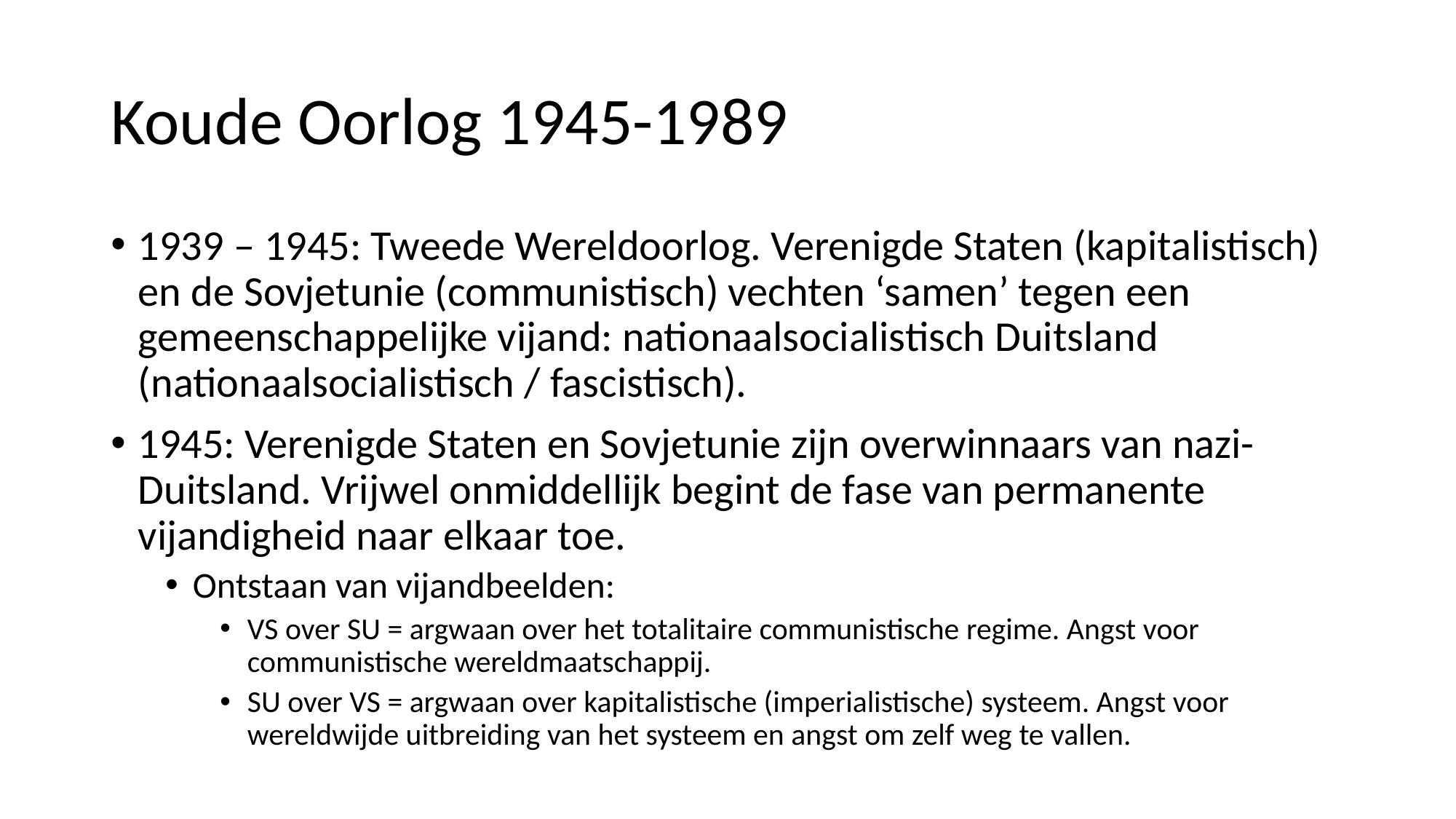

# Koude Oorlog 1945-1989
1939 – 1945: Tweede Wereldoorlog. Verenigde Staten (kapitalistisch) en de Sovjetunie (communistisch) vechten ‘samen’ tegen een gemeenschappelijke vijand: nationaalsocialistisch Duitsland (nationaalsocialistisch / fascistisch).
1945: Verenigde Staten en Sovjetunie zijn overwinnaars van nazi-Duitsland. Vrijwel onmiddellijk begint de fase van permanente vijandigheid naar elkaar toe.
Ontstaan van vijandbeelden:
VS over SU = argwaan over het totalitaire communistische regime. Angst voor communistische wereldmaatschappij.
SU over VS = argwaan over kapitalistische (imperialistische) systeem. Angst voor wereldwijde uitbreiding van het systeem en angst om zelf weg te vallen.